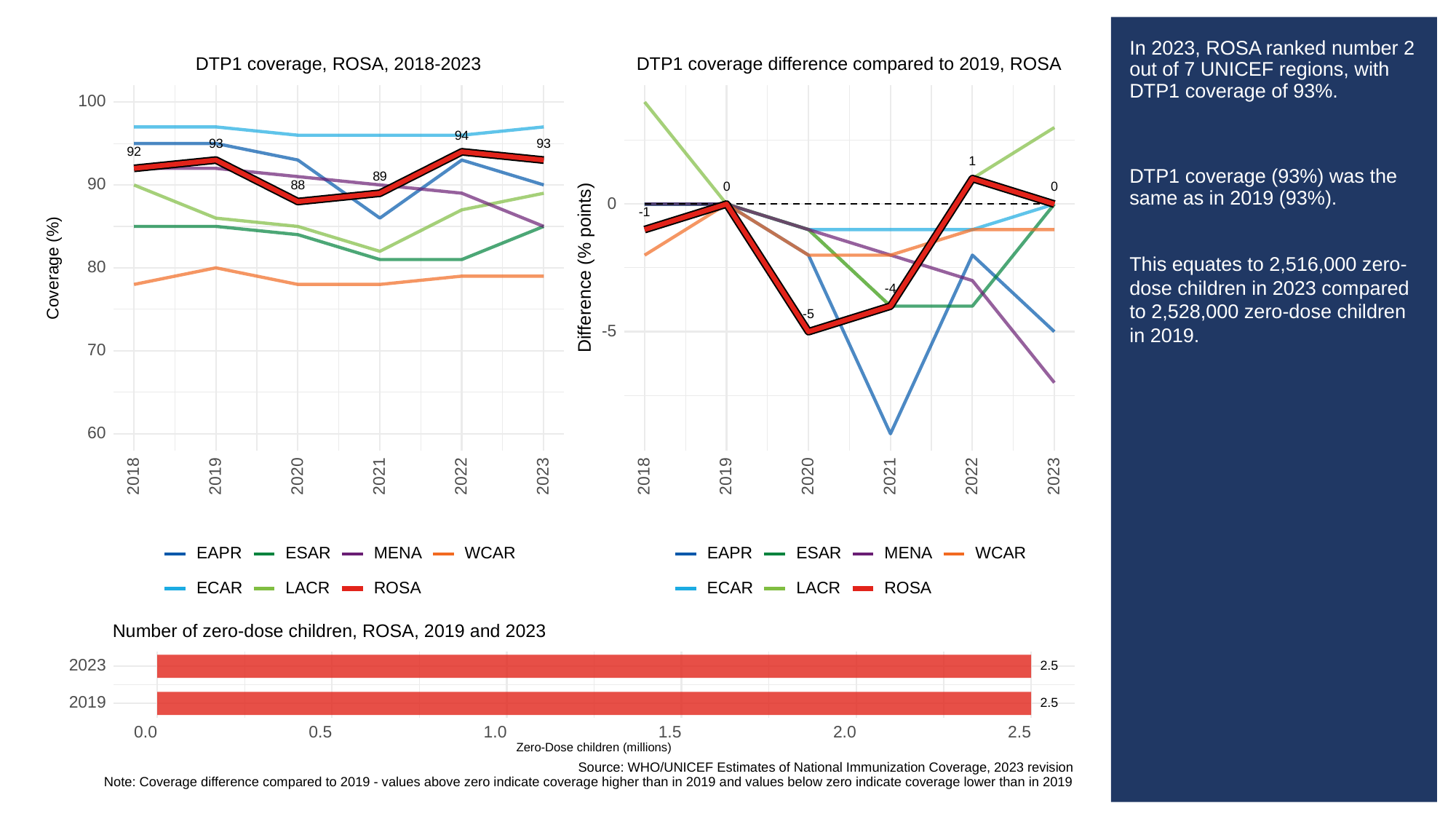

# In 2023, ROSA ranked number 2 out of 7 UNICEF regions, with DTP1 coverage of 93%.

DTP1 coverage (93%) was the same as in 2019 (93%).

This equates to 2,516,000 zero-dose children in 2023 compared to 2,528,000 zero-dose children in 2019.

DTP1 coverage, ROSA, 2018-2023
DTP1 coverage difference compared to 2019, ROSA

100

94
93
93

92

1

89

90
88
0
0

0

-1

Difference (% points)
Coverage (%)
80

-4

-5
-5

70

60

2023
2023
2018
2019
2020
2021
2022
2018
2019
2020
2021
2022
ESAR
WCAR
ESAR
WCAR
EAPR
MENA
EAPR
MENA

ROSA
ROSA
ECAR
LACR
ECAR
LACR

Number of zero-dose children, ROSA, 2019 and 2023

2023
2.5

2019
2.5

0.0
0.5
1.0
1.5
2.0
2.5
Zero-Dose children (millions)
Source: WHO/UNICEF Estimates of National Immunization Coverage, 2023 revision
Note: Coverage difference compared to 2019 - values above zero indicate coverage higher than in 2019 and values below zero indicate coverage lower than in 2019